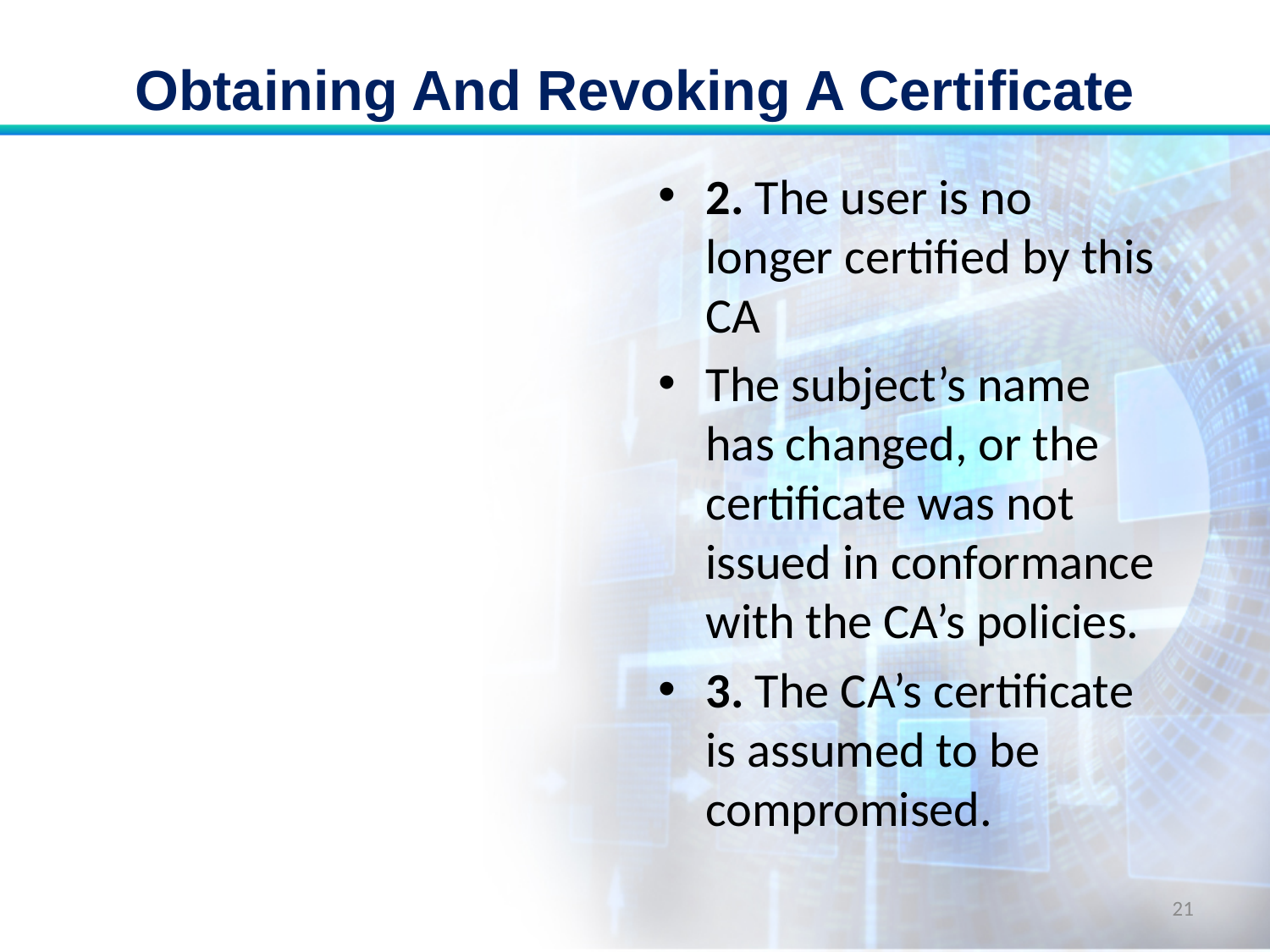

# Obtaining And Revoking A Certificate
2. The user is no longer certified by this CA
The subject’s name has changed, or the certificate was not issued in conformance with the CA’s policies.
3. The CA’s certificate is assumed to be compromised.
21